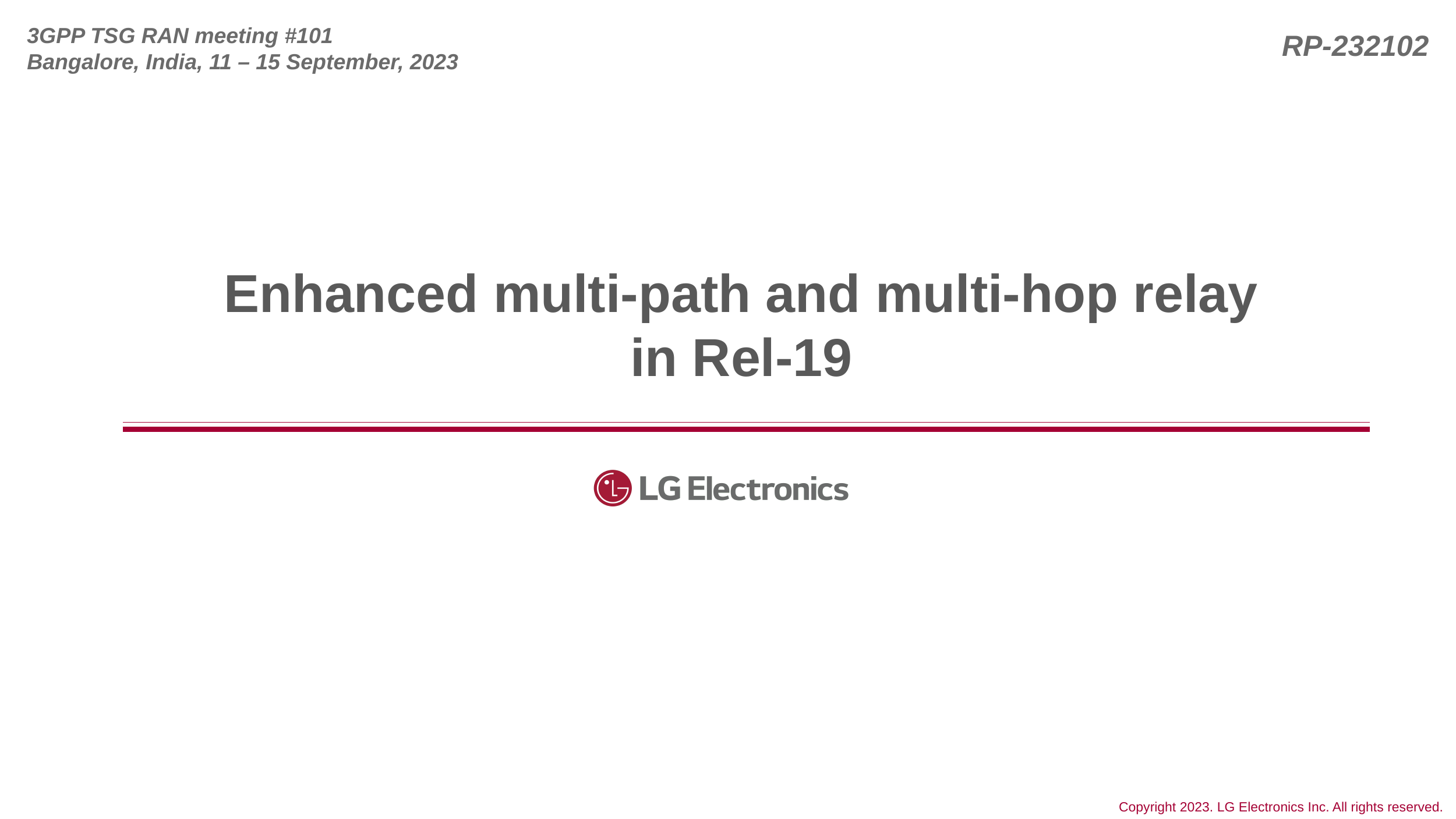

# Enhanced multi-path and multi-hop relay in Rel-19